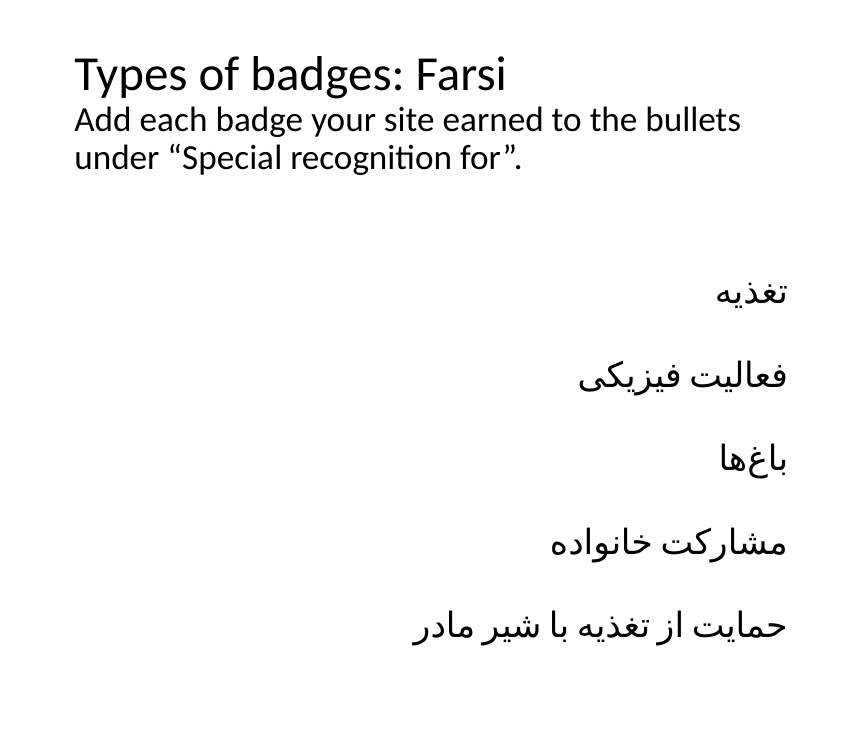

# Types of badges: Farsi Add each badge your site earned to the bullets under “Special recognition for”.

تغذیه
فعالیت فیزیکی
باغ‌ها
مشارکت خانواده
حمایت از تغذیه با شیر مادر